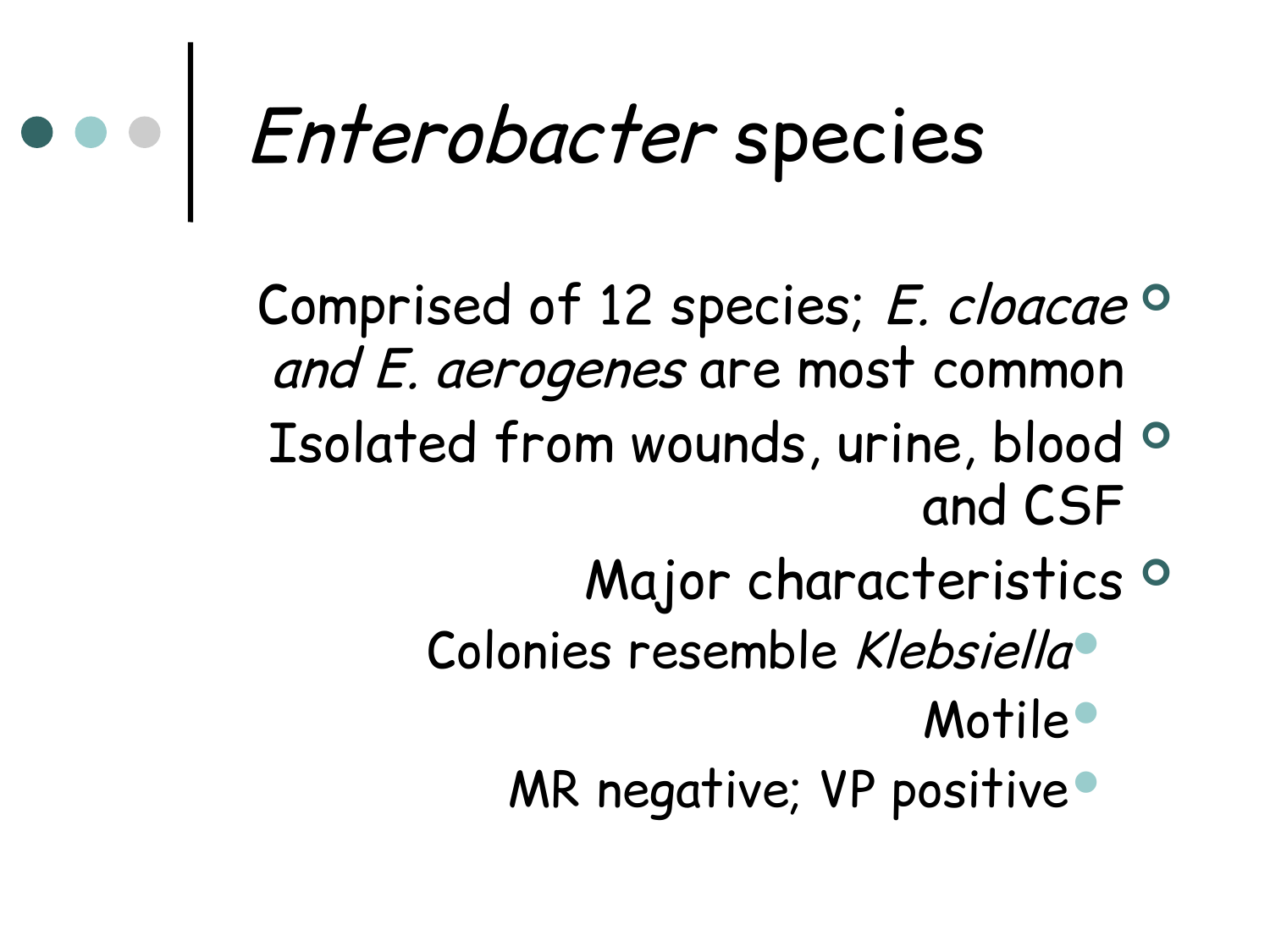

# Enterobacter species
Comprised of 12 species; E. cloacae and E. aerogenes are most common
Isolated from wounds, urine, blood and CSF
Major characteristics
Colonies resemble Klebsiella
Motile
MR negative; VP positive